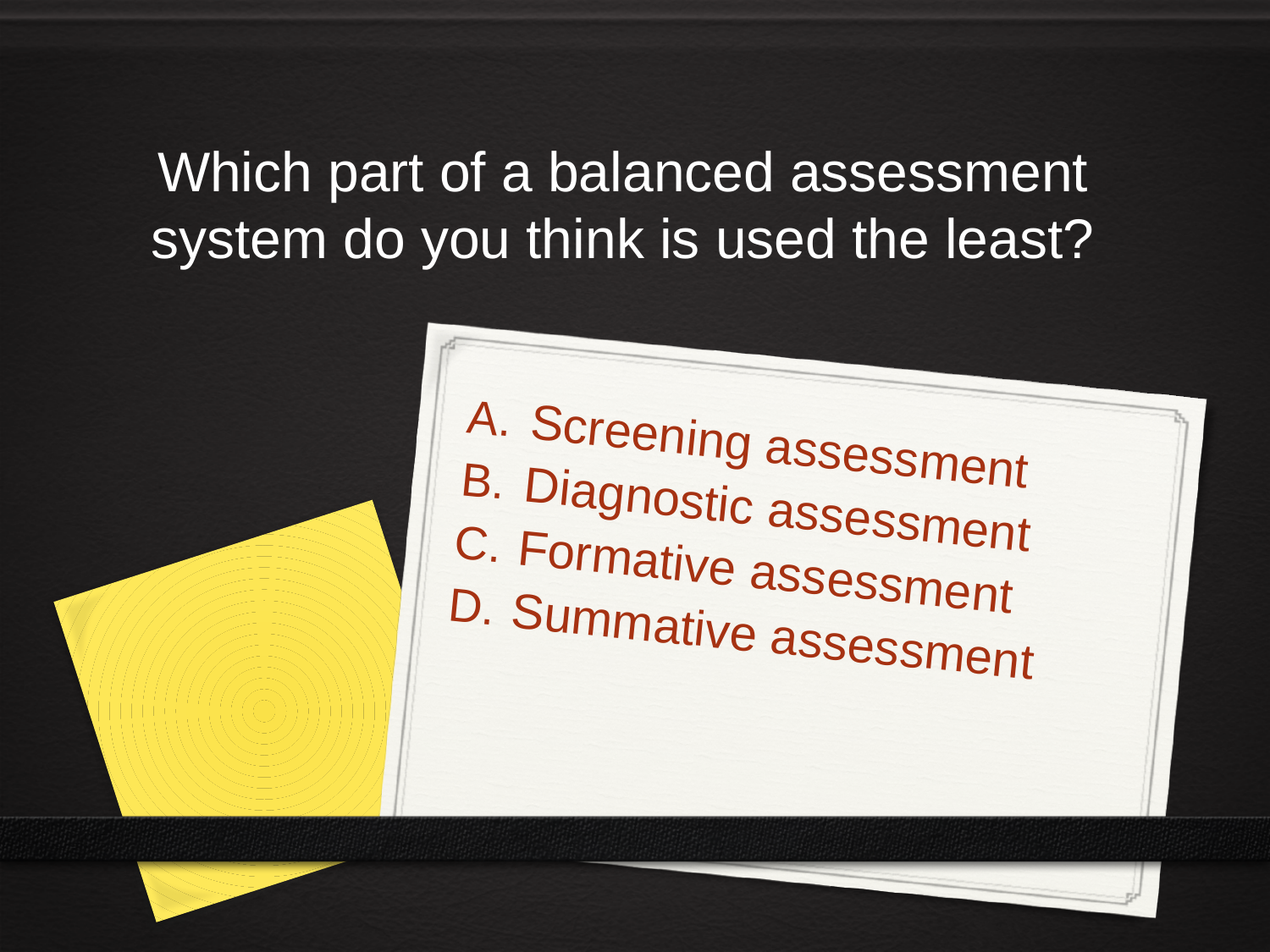

# Which part of a balanced assessment system do you think is used the least?
Screening assessment
Diagnostic assessment
Formative assessment
Summative assessment